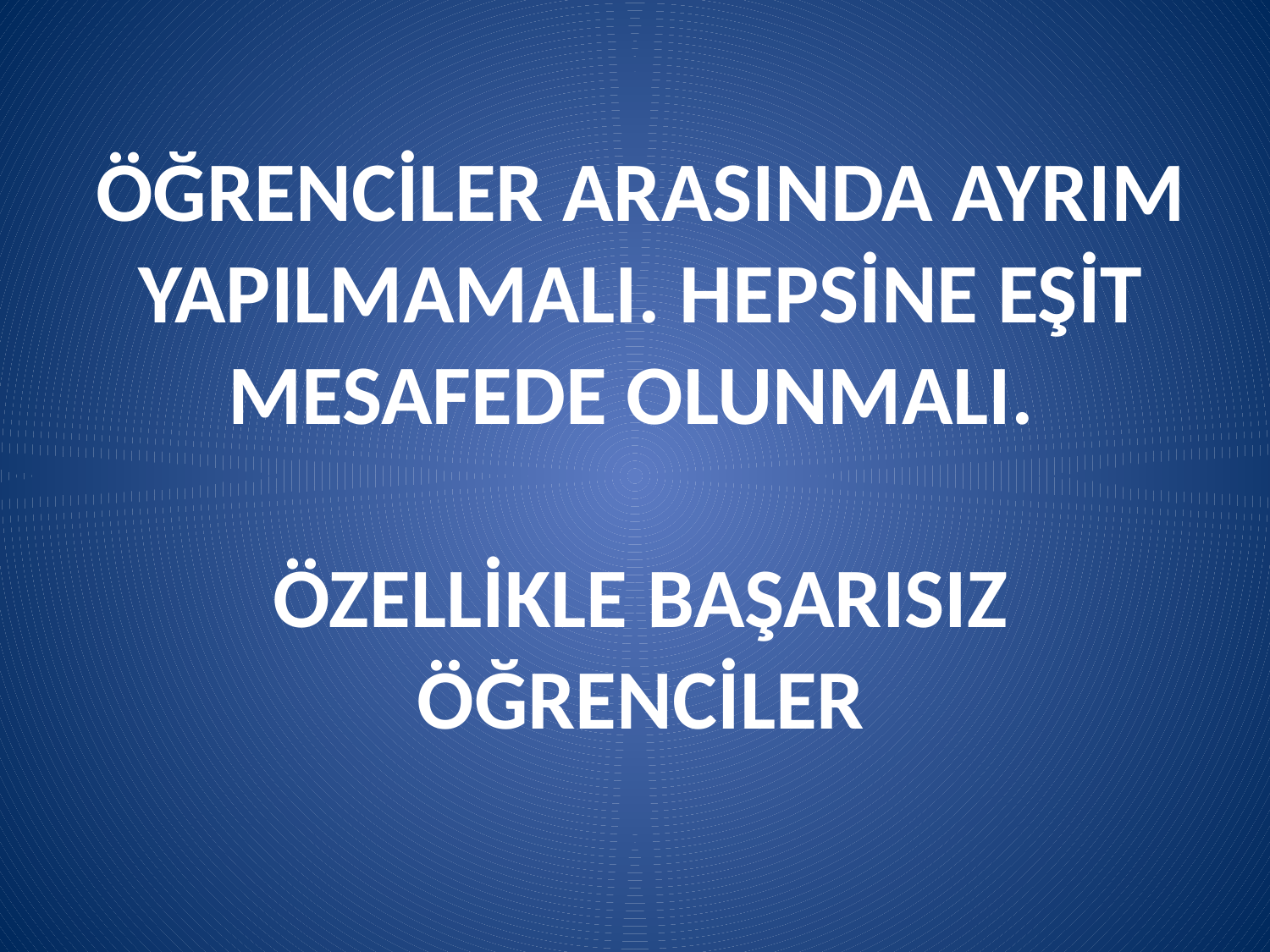

# ÖĞRENCİLER ARASINDA AYRIM YAPILMAMALI. HEPSİNE EŞİT MESAFEDE OLUNMALI. ÖZELLİKLE BAŞARISIZ ÖĞRENCİLER